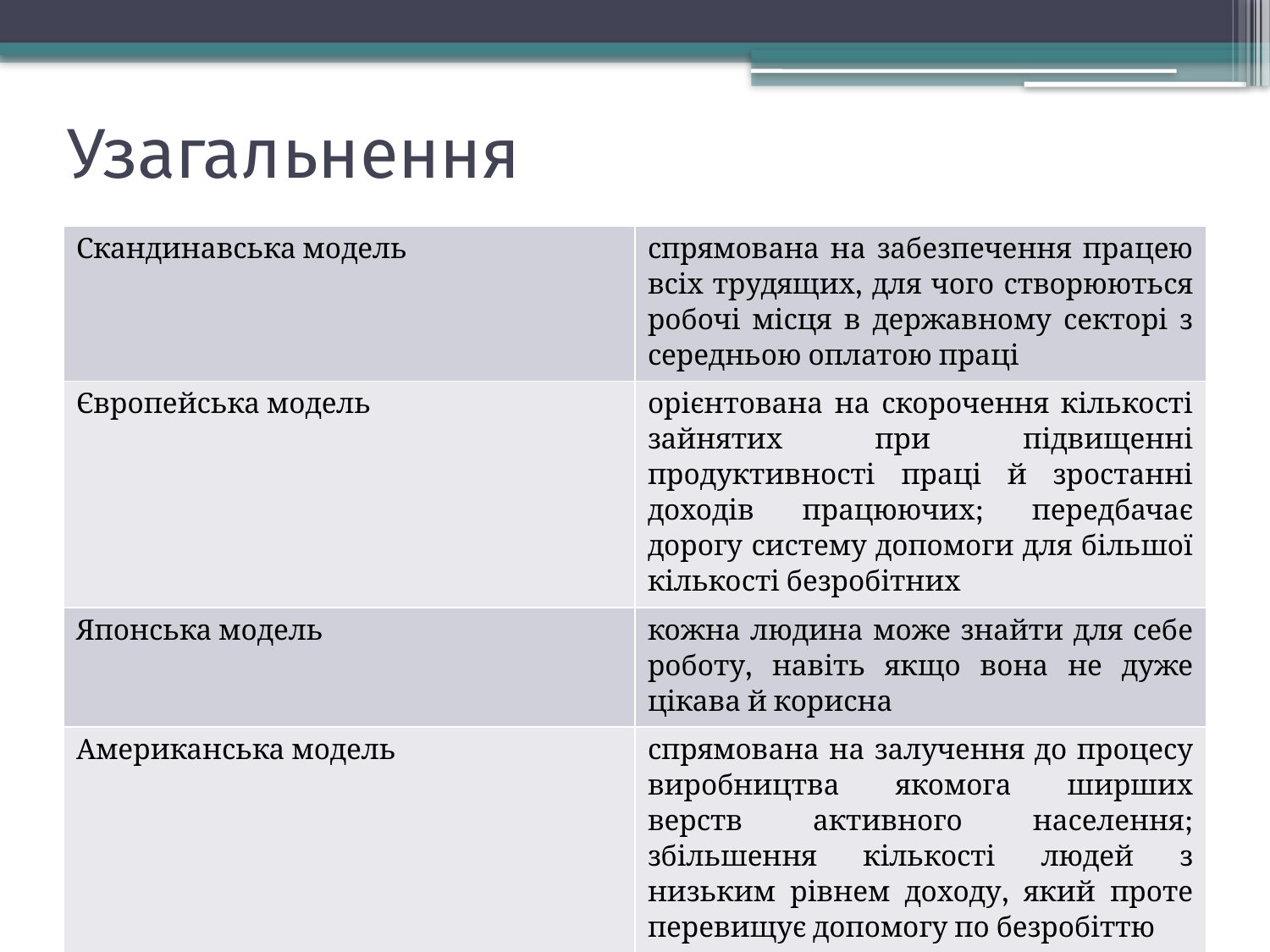

# Узагальнення
| Скандинавська модель | спрямована на забезпечення працею всіх трудящих, для чого створюються робочі місця в державному секторі з середньою оплатою праці |
| --- | --- |
| Європейська модель | орієнтована на скорочення кількості зайнятих при підвищенні продуктивності праці й зростанні доходів працюючих; передбачає дорогу систему допомоги для більшої кількості безробітних |
| Японська модель | кожна людина може знайти для себе роботу, навіть якщо вона не дуже цікава й корисна |
| Американська модель | спрямована на залучення до процесу виробництва якомога ширших верств активного населення; збільшення кількості людей з низьким рівнем доходу, який проте перевищує допомогу по безробіттю |